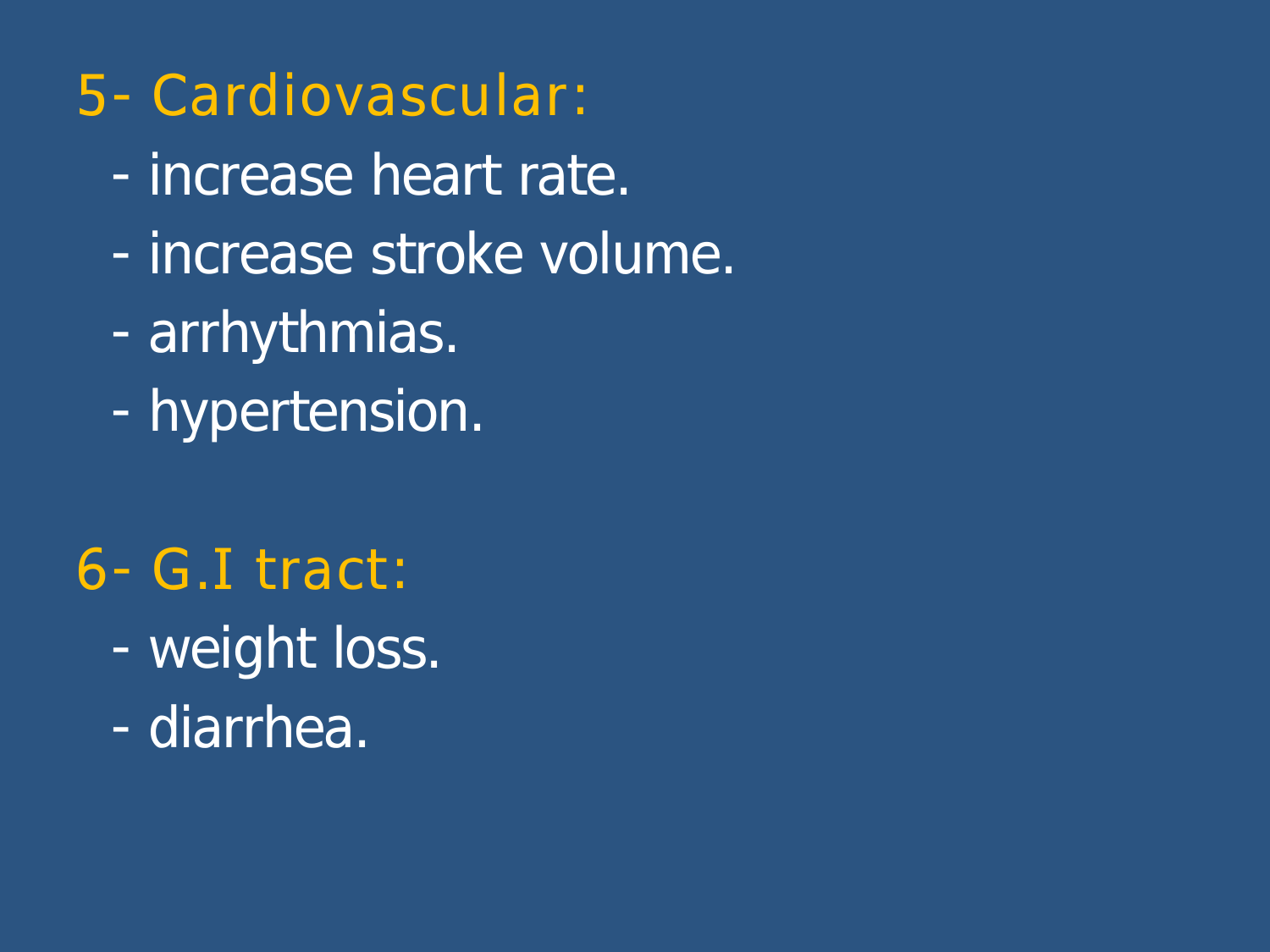

5- Cardiovascular:
  - increase heart rate.
  - increase stroke volume.
  - arrhythmias.
  - hypertension.

6- G.I tract:
  - weight loss.
  - diarrhea.